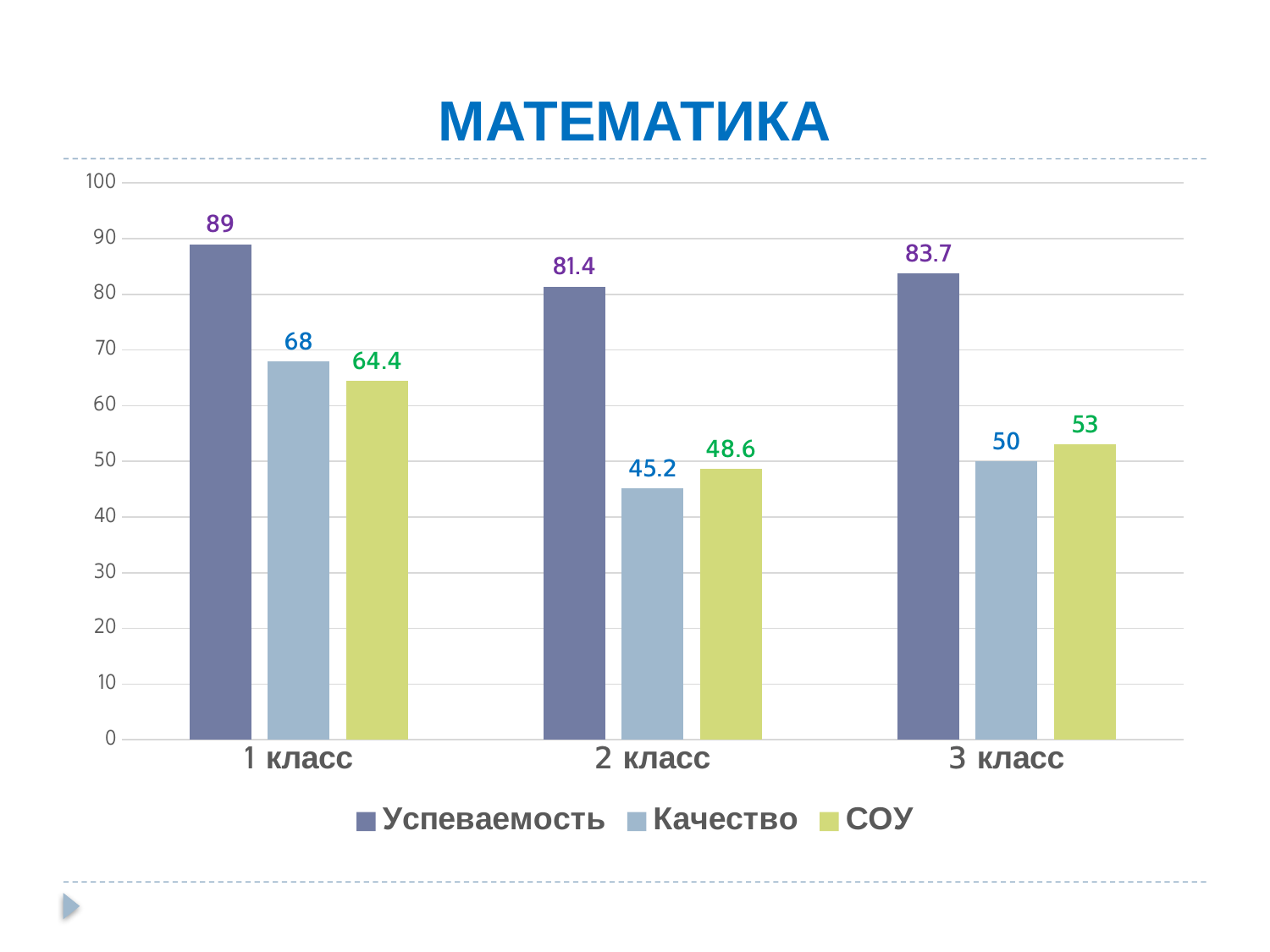

# МАТЕМАТИКА

### Chart

| Category | Успеваемость | Качество | СОУ |
|---|---|---|---|
| 1 класс | 89.0 | 68.0 | 64.4 |
| 2 класс | 81.4 | 45.2 | 48.6 |
| 3 класс | 83.7 | 50.0 | 53.0 |